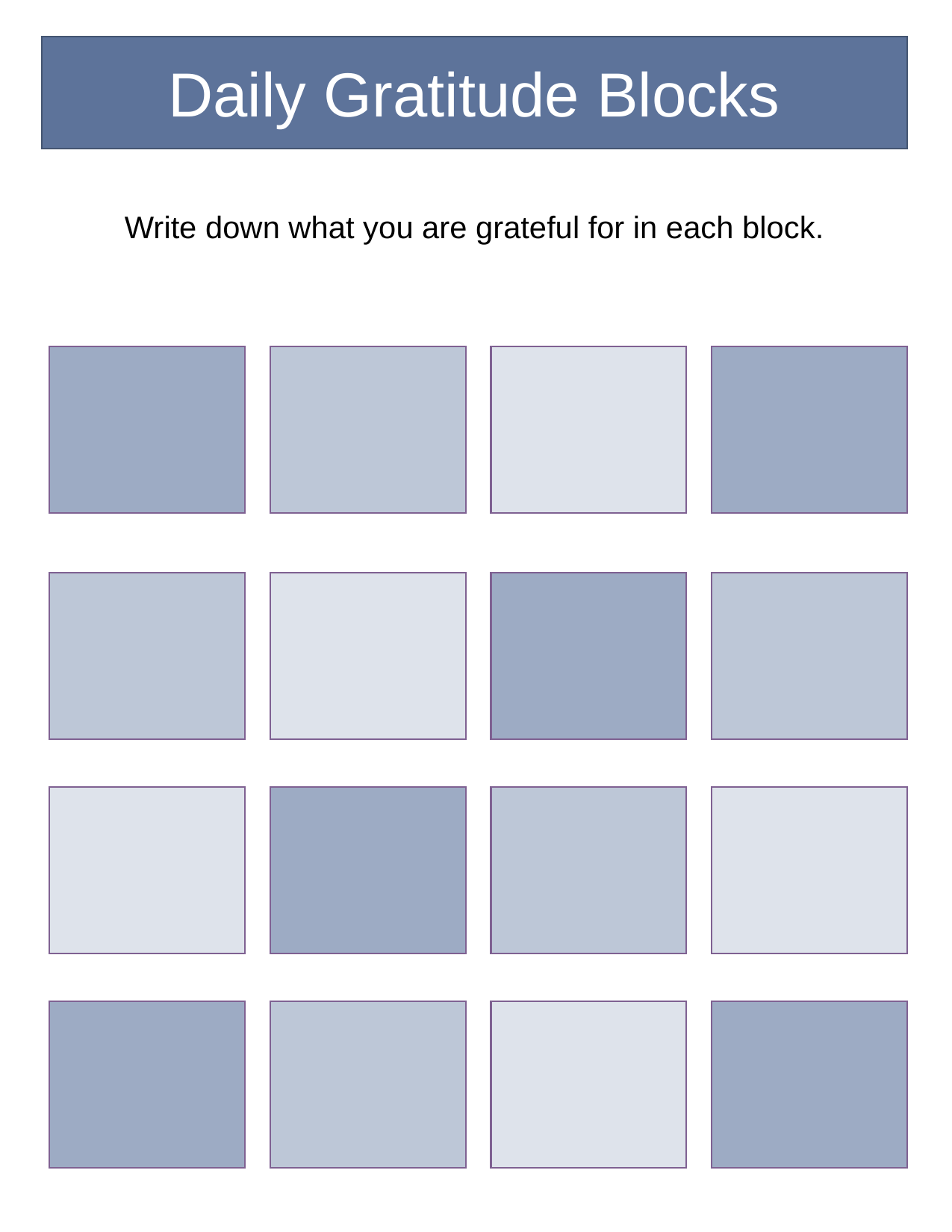

Daily Gratitude Blocks
Write down what you are grateful for in each block.